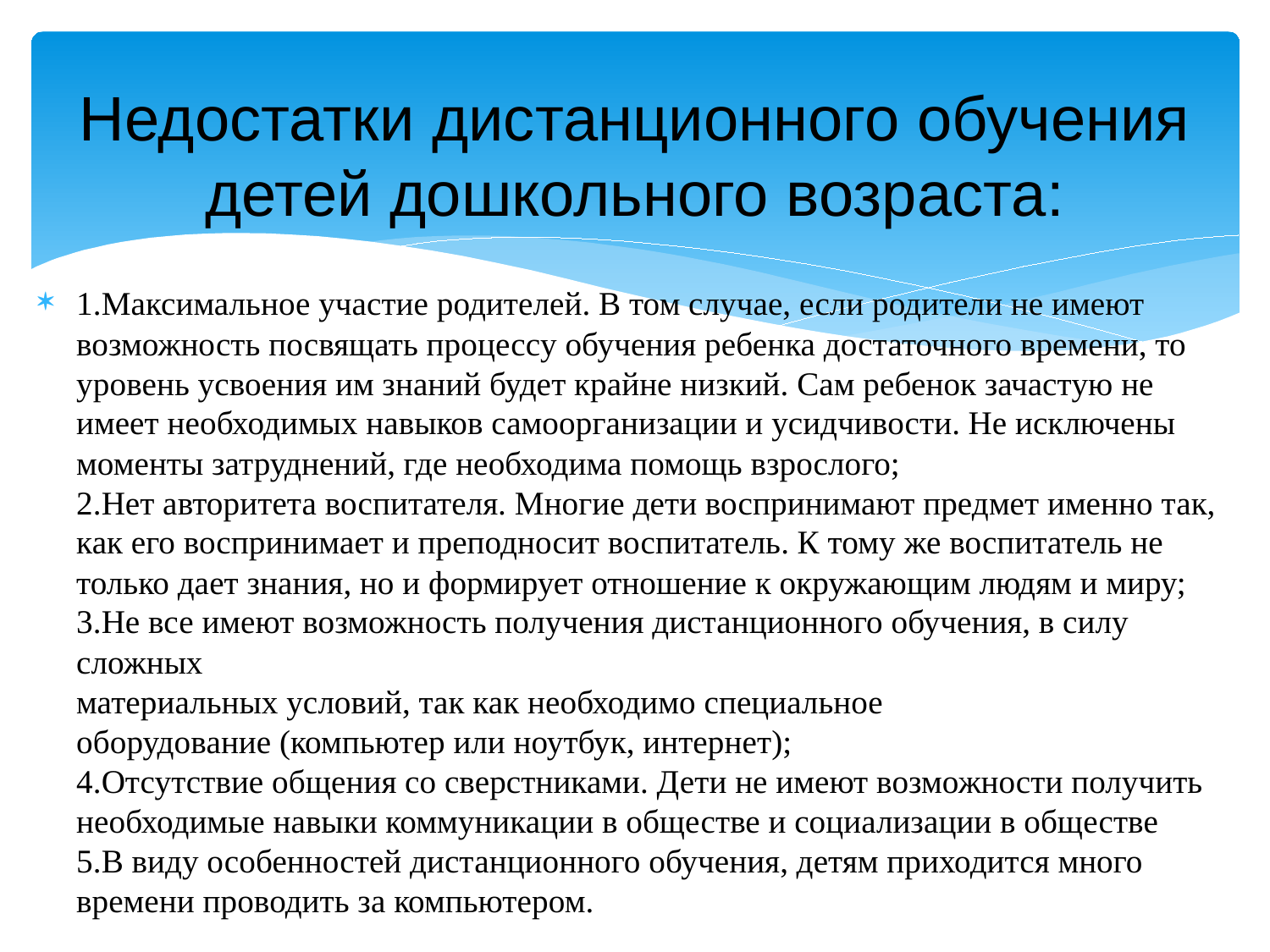

# Недостатки дистанционного обучения детей дошкольного возраста:
1.Максимальное участие родителей. В том случае, если родители не имеют
возможность посвящать процессу обучения ребенка достаточного времени, то
уровень усвоения им знаний будет крайне низкий. Сам ребенок зачастую не
имеет необходимых навыков самоорганизации и усидчивости. Не исключены
моменты затруднений, где необходима помощь взрослого;
2.Нет авторитета воспитателя. Многие дети воспринимают предмет именно так,
как его воспринимает и преподносит воспитатель. К тому же воспитатель не
только дает знания, но и формирует отношение к окружающим людям и миру;
3.Не все имеют возможность получения дистанционного обучения, в силу сложных
материальных условий, так как необходимо специальное
оборудование (компьютер или ноутбук, интернет);
4.Отсутствие общения со сверстниками. Дети не имеют возможности получить
необходимые навыки коммуникации в обществе и социализации в обществе
5.В виду особенностей дистанционного обучения, детям приходится много
времени проводить за компьютером.